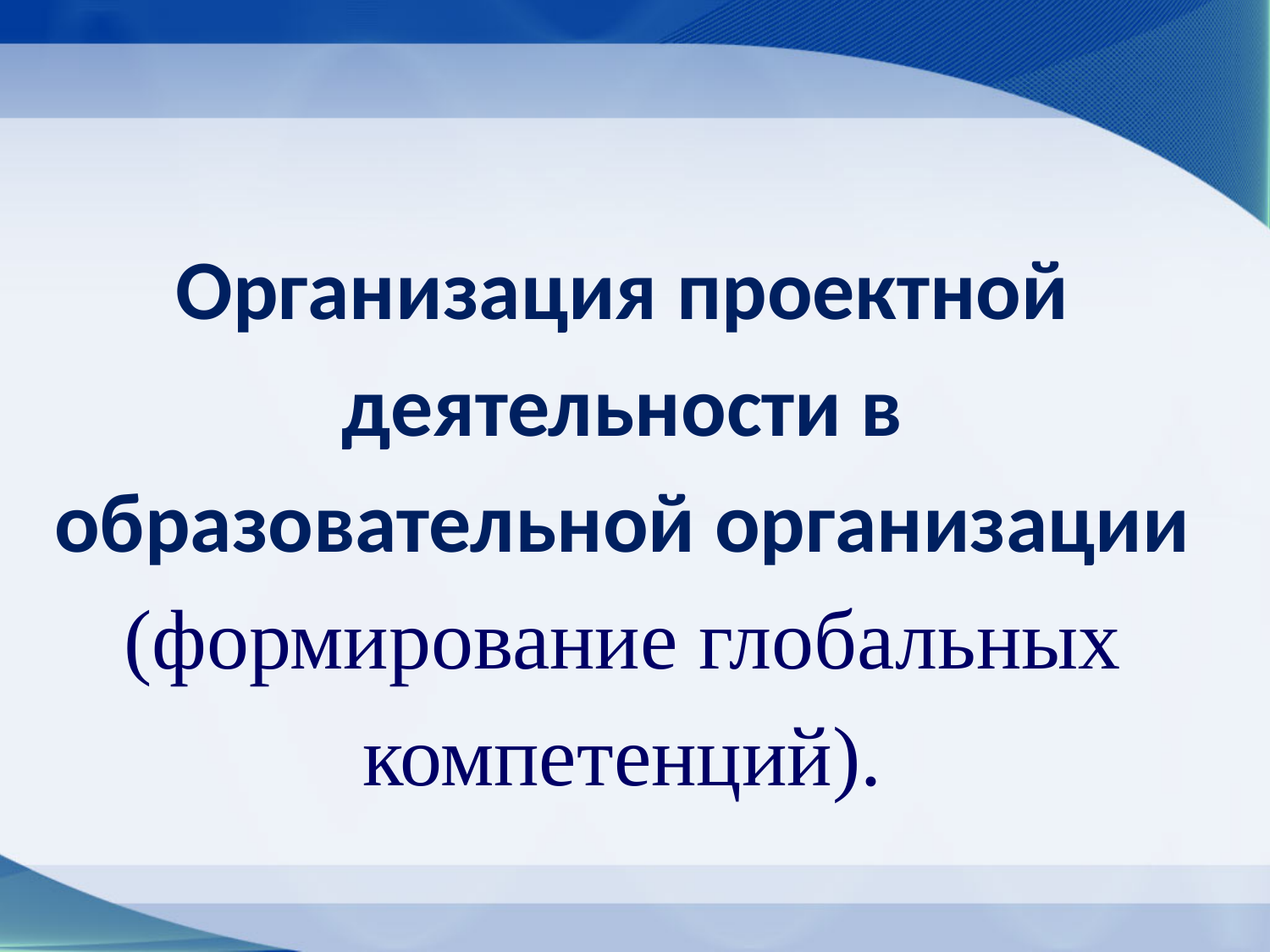

# Организация проектной деятельности в образовательной организации (формирование глобальных компетенций).